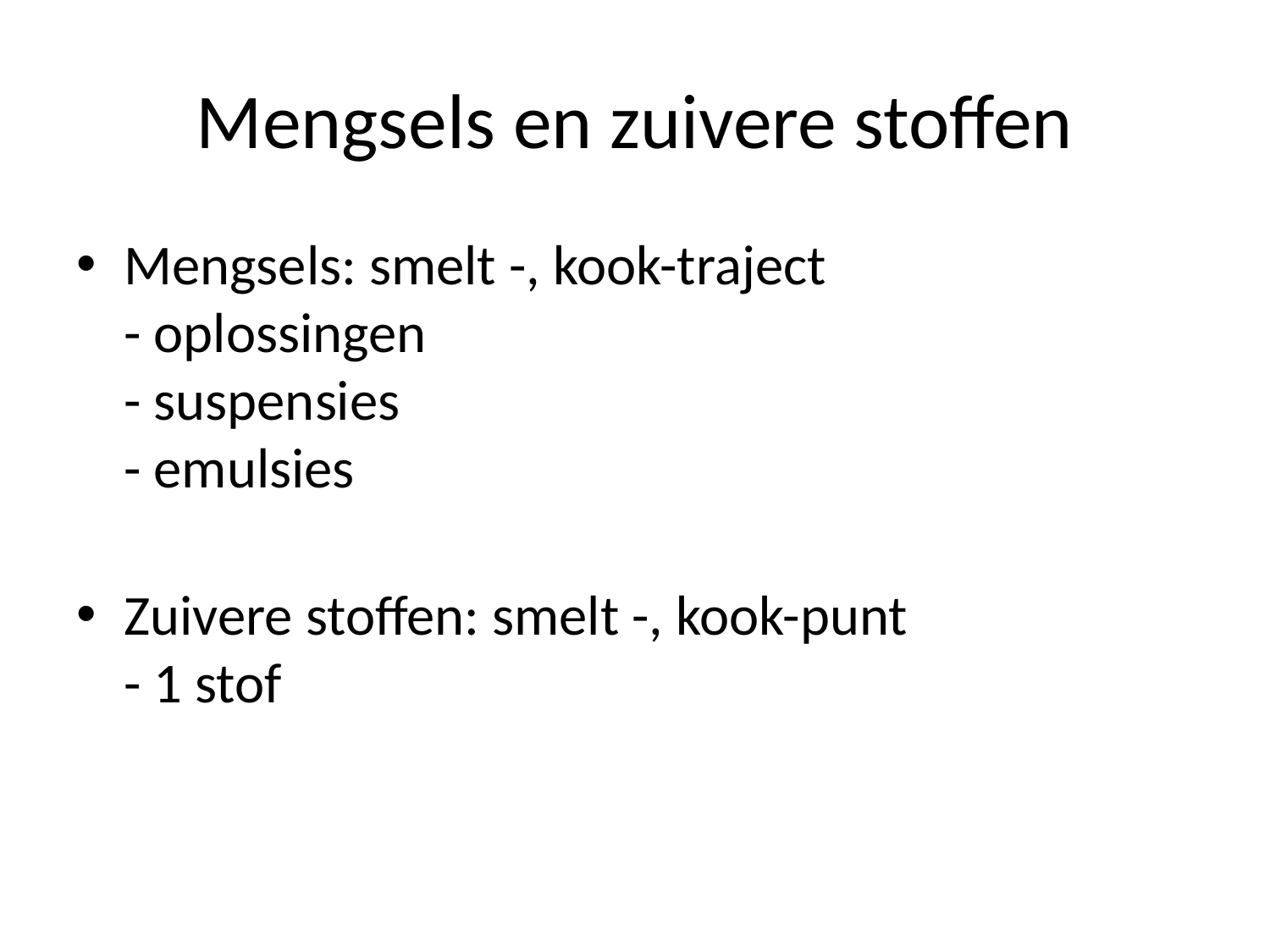

# Mengsels en zuivere stoffen
Mengsels: smelt -, kook-traject
- oplossingen
- suspensies
- emulsies
Zuivere stoffen: smelt -, kook-punt
- 1 stof